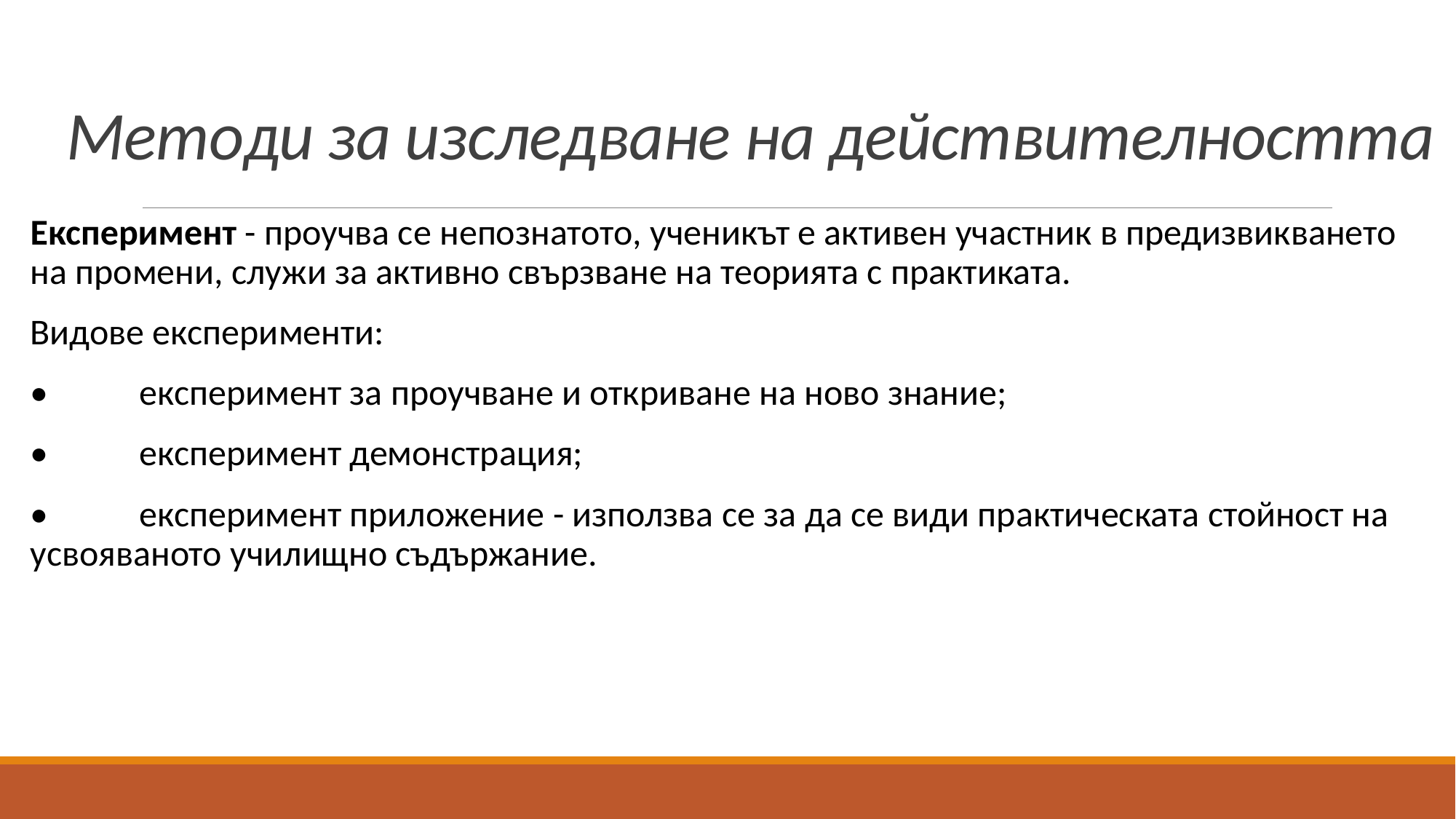

Методи за изследване на действителността
Експеримент - проучва се непознатото, ученикът е активен участник в предизвикването на промени, служи за активно свързване на теорията с практиката.
Видове експерименти:
•	експеримент за проучване и откриване на ново знание;
•	експеримент демонстрация;
•	експеримент приложение - използва се за да се види практическата стойност на усвояваното училищно съдържание.